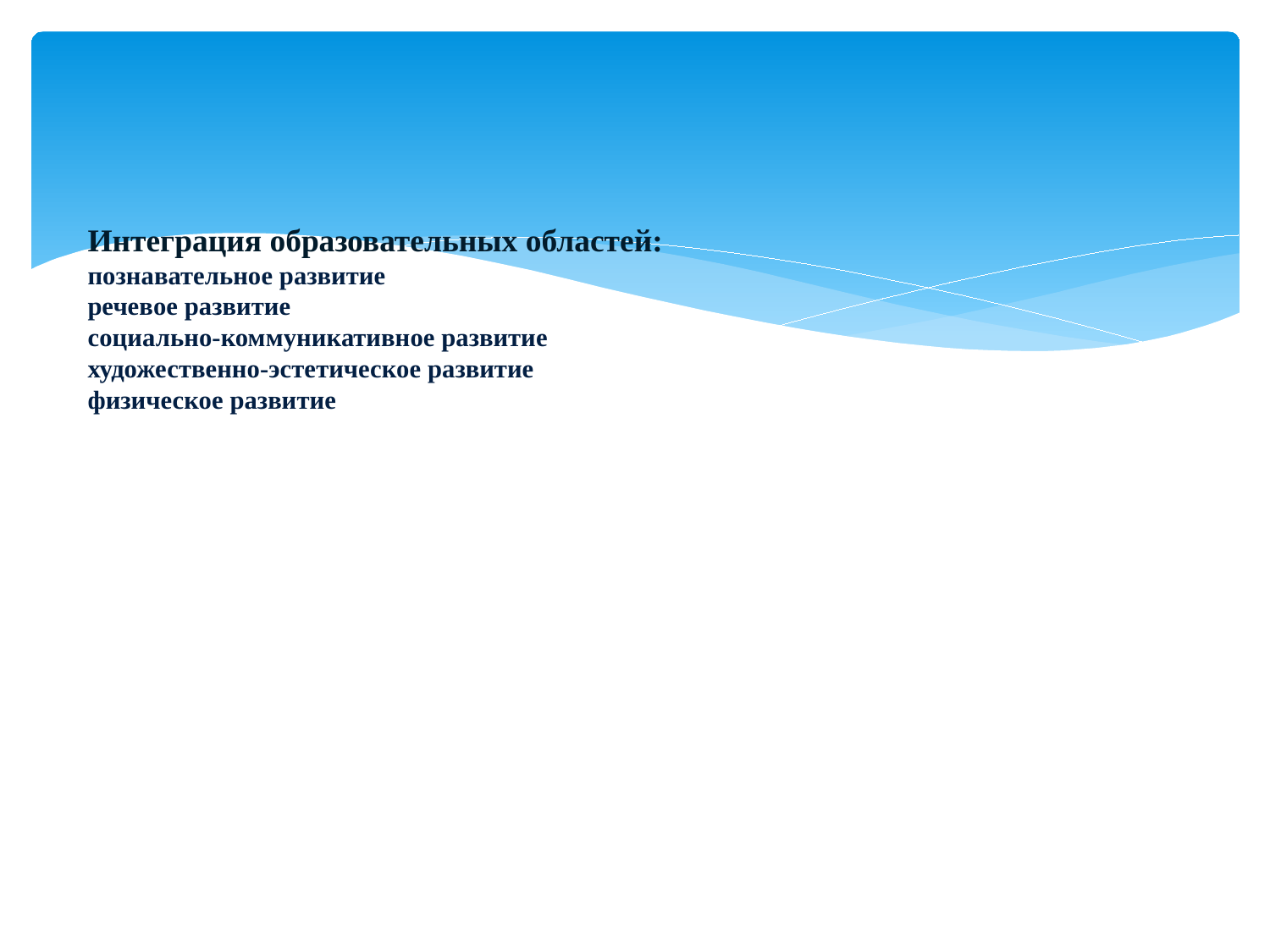

# Интеграция образовательных областей: познавательное развитие речевое развитие социально-коммуникативное развитие художественно-эстетическое развитие физическое развитие